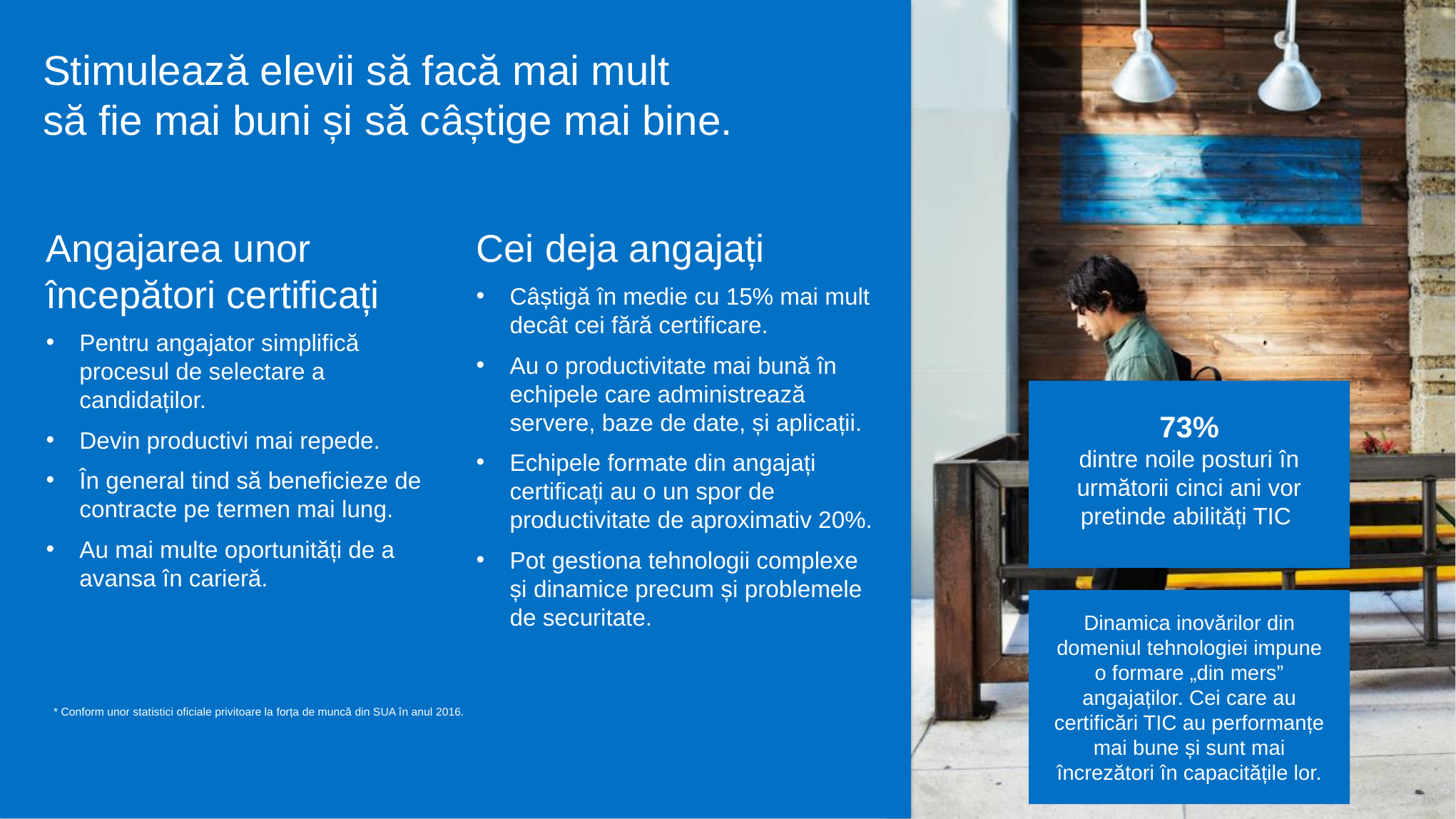

Stimulează elevii să facă mai mult
să fie mai buni și să câștige mai bine.
Cei deja angajați
Câștigă în medie cu 15% mai mult decât cei fără certificare.
Au o productivitate mai bună în echipele care administrează servere, baze de date, și aplicații.
Echipele formate din angajați certificați au o un spor de productivitate de aproximativ 20%.
Pot gestiona tehnologii complexe și dinamice precum și problemele de securitate.
Angajarea unor începători certificați
Pentru angajator simplifică procesul de selectare a candidaților.
Devin productivi mai repede.
În general tind să beneficieze de contracte pe termen mai lung.
Au mai multe oportunități de a avansa în carieră.

73%
dintre noile posturi în următorii cinci ani vor pretinde abilități TIC

Dinamica inovărilor din domeniul tehnologiei impune o formare „din mers” angajaților. Cei care au certificări TIC au performanțe mai bune și sunt mai încrezători în capacitățile lor.
* Conform unor statistici oficiale privitoare la forța de muncă din SUA în anul 2016.